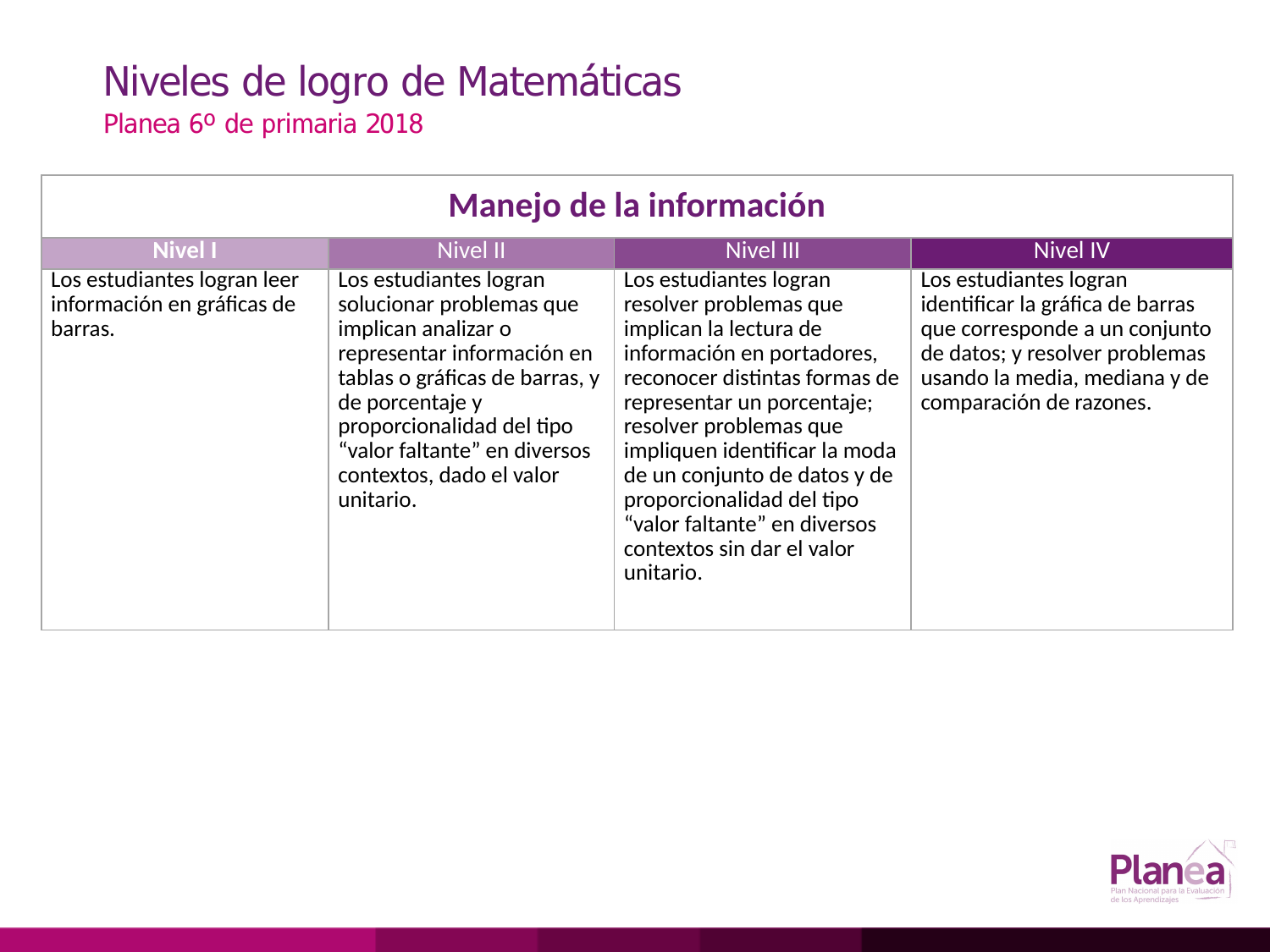

# Niveles de logro de Matemáticas
Planea 6º de primaria 2018
| Manejo de la información |  |  |  |
| --- | --- | --- | --- |
| Nivel I | Nivel II | Nivel III | Nivel IV |
| Los estudiantes logran leer información en gráficas de barras. | Los estudiantes logran solucionar problemas que implican analizar o representar información en tablas o gráficas de barras, y de porcentaje y proporcionalidad del tipo “valor faltante” en diversos contextos, dado el valor unitario. | Los estudiantes logran resolver problemas que implican la lectura de información en portadores, reconocer distintas formas de representar un porcentaje; resolver problemas que impliquen identificar la moda de un conjunto de datos y de proporcionalidad del tipo “valor faltante” en diversos contextos sin dar el valor unitario. | Los estudiantes logran identificar la gráfica de barras que corresponde a un conjunto de datos; y resolver problemas usando la media, mediana y de comparación de razones. |